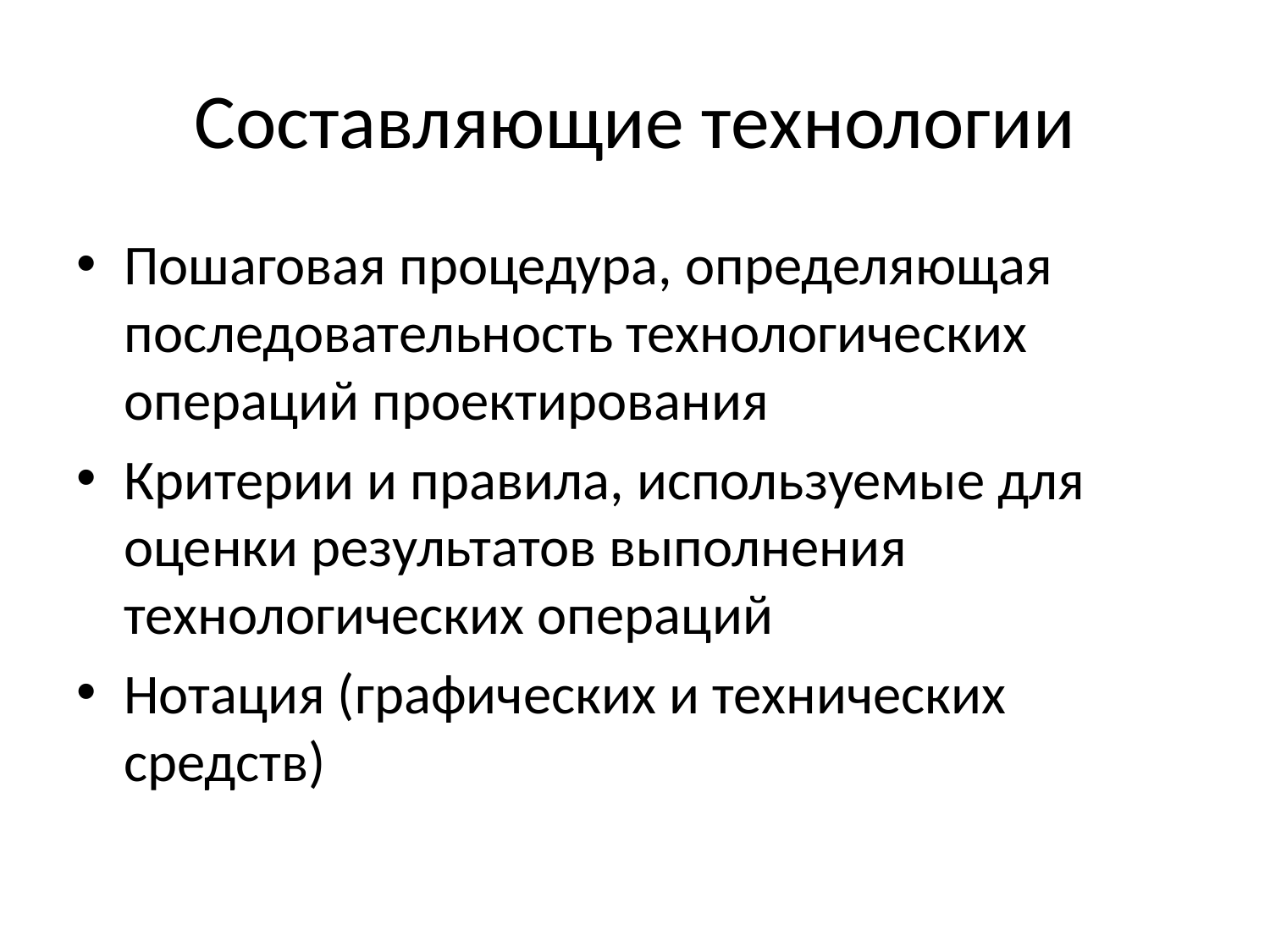

# Составляющие технологии
Пошаговая процедура, определяющая последовательность технологических операций проектирования
Критерии и правила, используемые для оценки результатов выполнения технологических операций
Нотация (графических и технических средств)